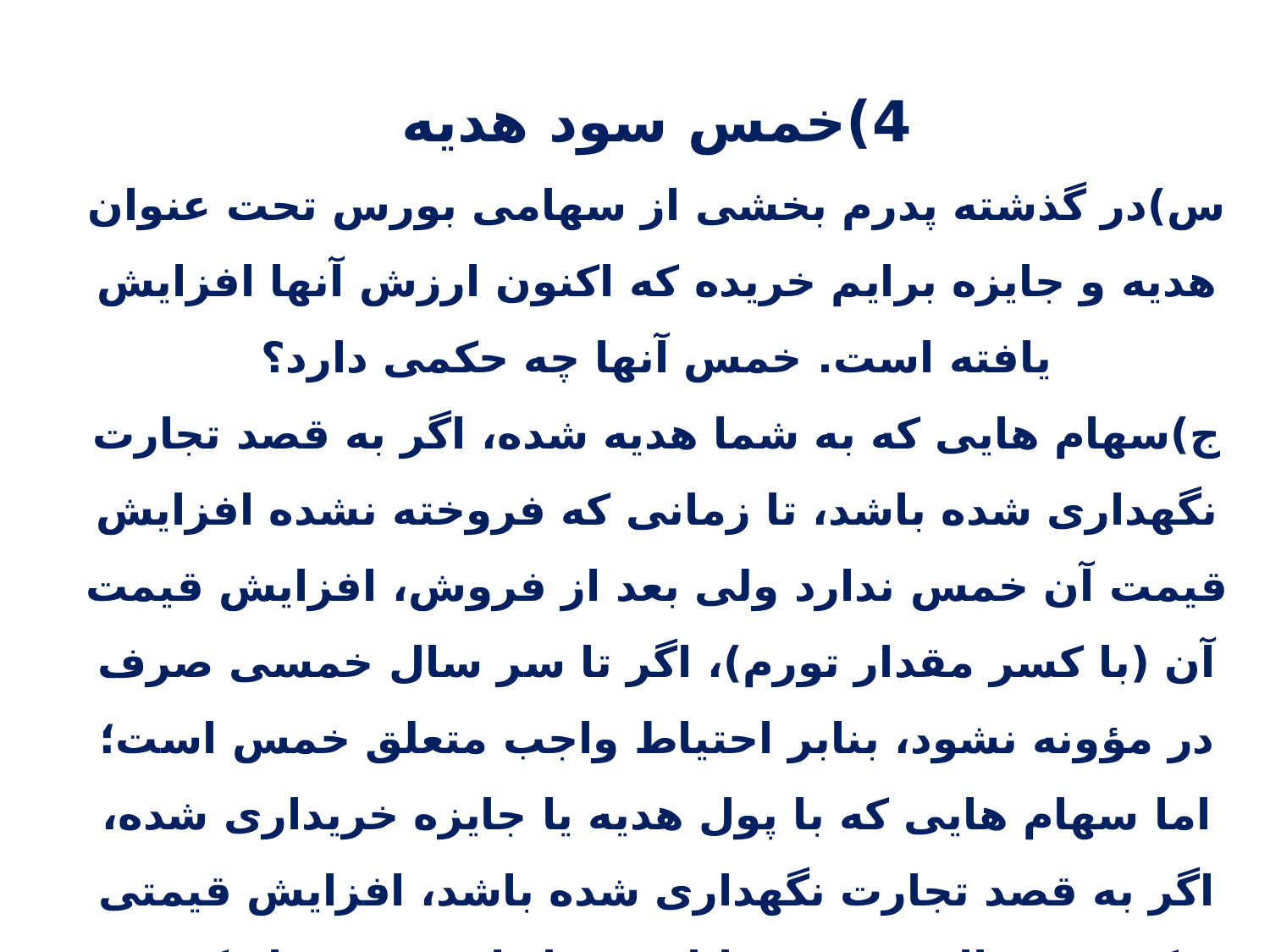

4)خمس سود هدیه
س)در گذشته پدرم بخشی از سهامی بورس تحت عنوان هدیه و جایزه برایم خریده که اکنون ارزش آنها افزایش یافته است. خمس آنها چه حکمی دارد؟
ج)سهام هایی که به شما هدیه شده، اگر به قصد تجارت نگهداری شده باشد، تا زمانی که فروخته نشده افزایش قیمت آن خمس ندارد ولی بعد از فروش، افزایش قیمت آن (با کسر مقدار تورم)، اگر تا سر سال خمسی صرف در مؤونه نشود، بنابر احتیاط واجب متعلق خمس است؛ اما سهام هایی که با پول هدیه یا جایزه خریداری شده، اگر به قصد تجارت نگهداری شده باشد، افزایش قیمتی که سر سال خمسی قابل وصول است، پس از کسر مقدار تورم، خمس دارد.
شماره استفتاء: 1180717اجوبۀالاستفتائات س859